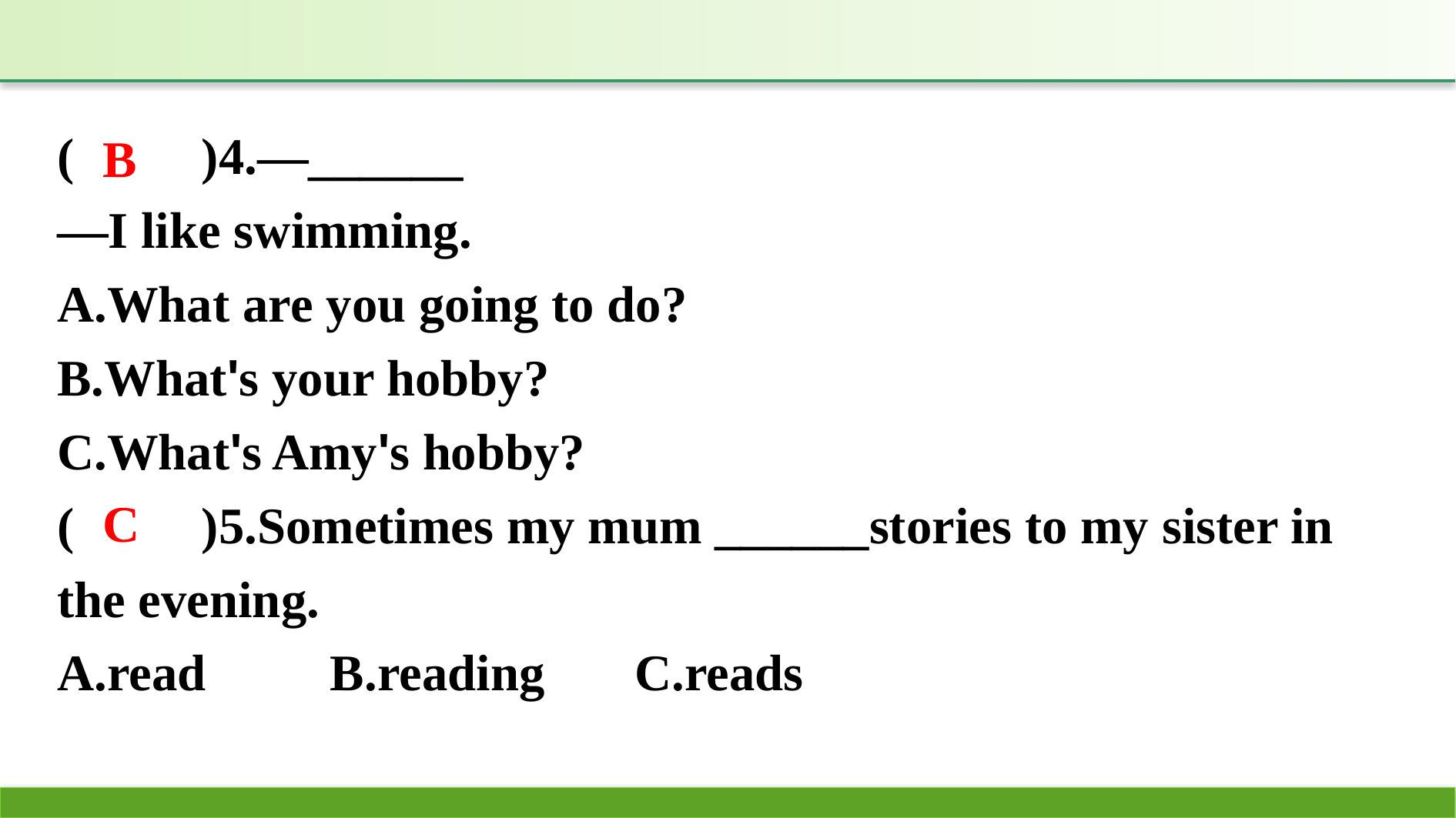

(　　)4.—______
—I like swimming.
A.What are you going to do?
B.What's your hobby?
C.What's Amy's hobby?
(　　)5.Sometimes my mum ______stories to my sister in the evening.
A.read		B.reading		C.reads
B
C